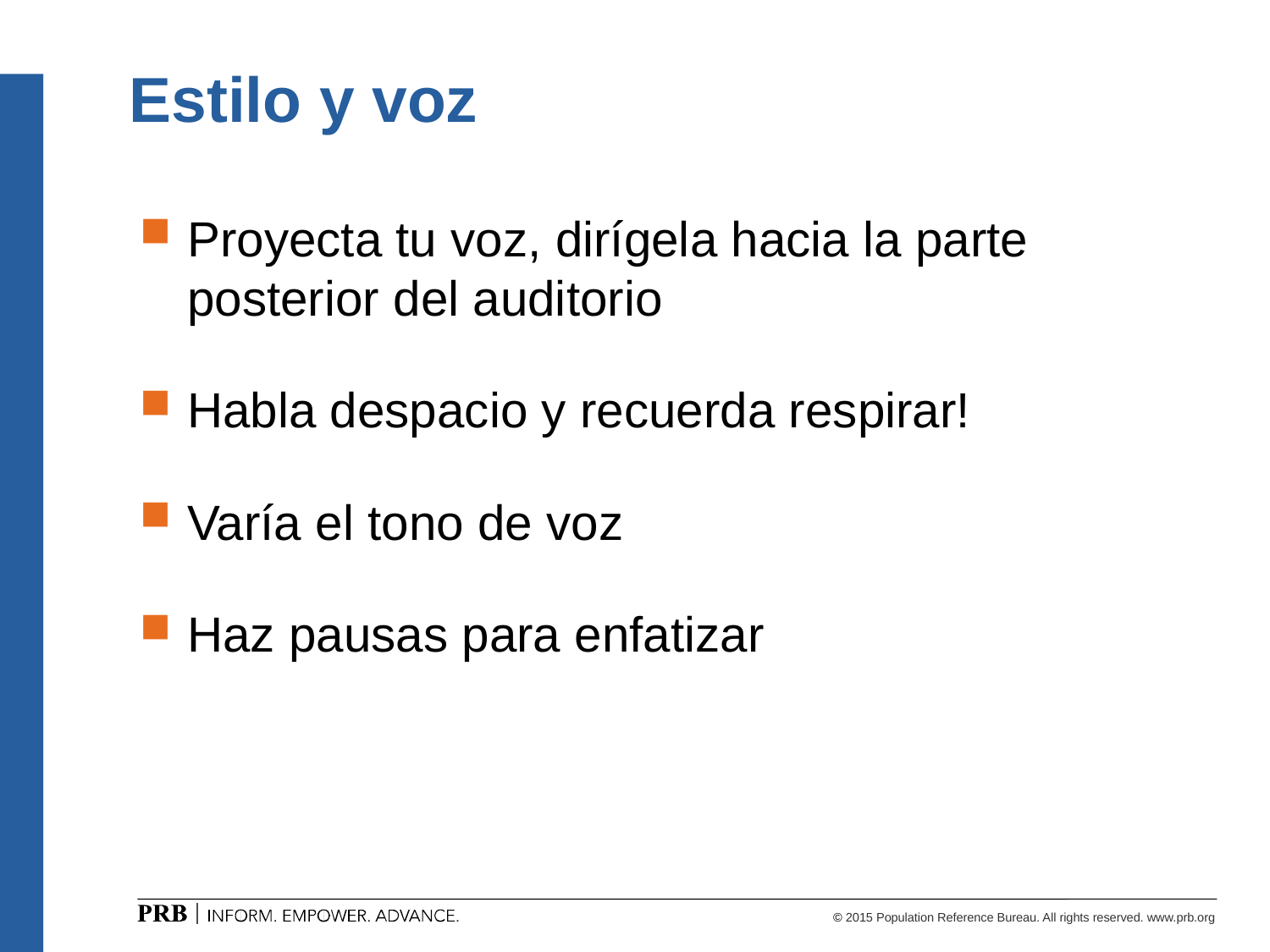

# Estilo y voz
Proyecta tu voz, dirígela hacia la parte posterior del auditorio
Habla despacio y recuerda respirar!
Varía el tono de voz
Haz pausas para enfatizar